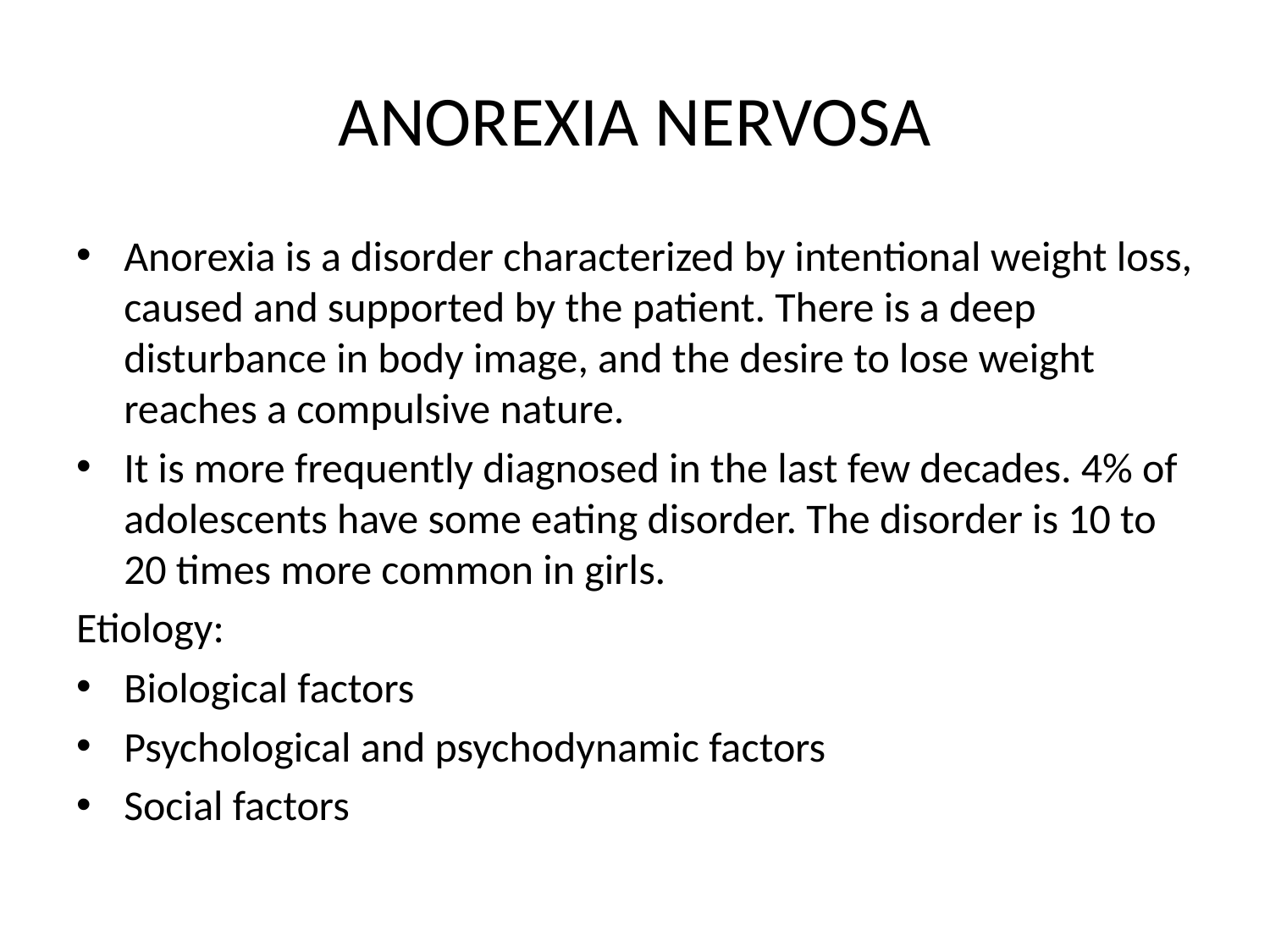

# ANOREXIA NERVOSA
Anorexia is a disorder characterized by intentional weight loss, caused and supported by the patient. There is a deep disturbance in body image, and the desire to lose weight reaches a compulsive nature.
It is more frequently diagnosed in the last few decades. 4% of adolescents have some eating disorder. The disorder is 10 to 20 times more common in girls.
Etiology:
Biological factors
Psychological and psychodynamic factors
Social factors